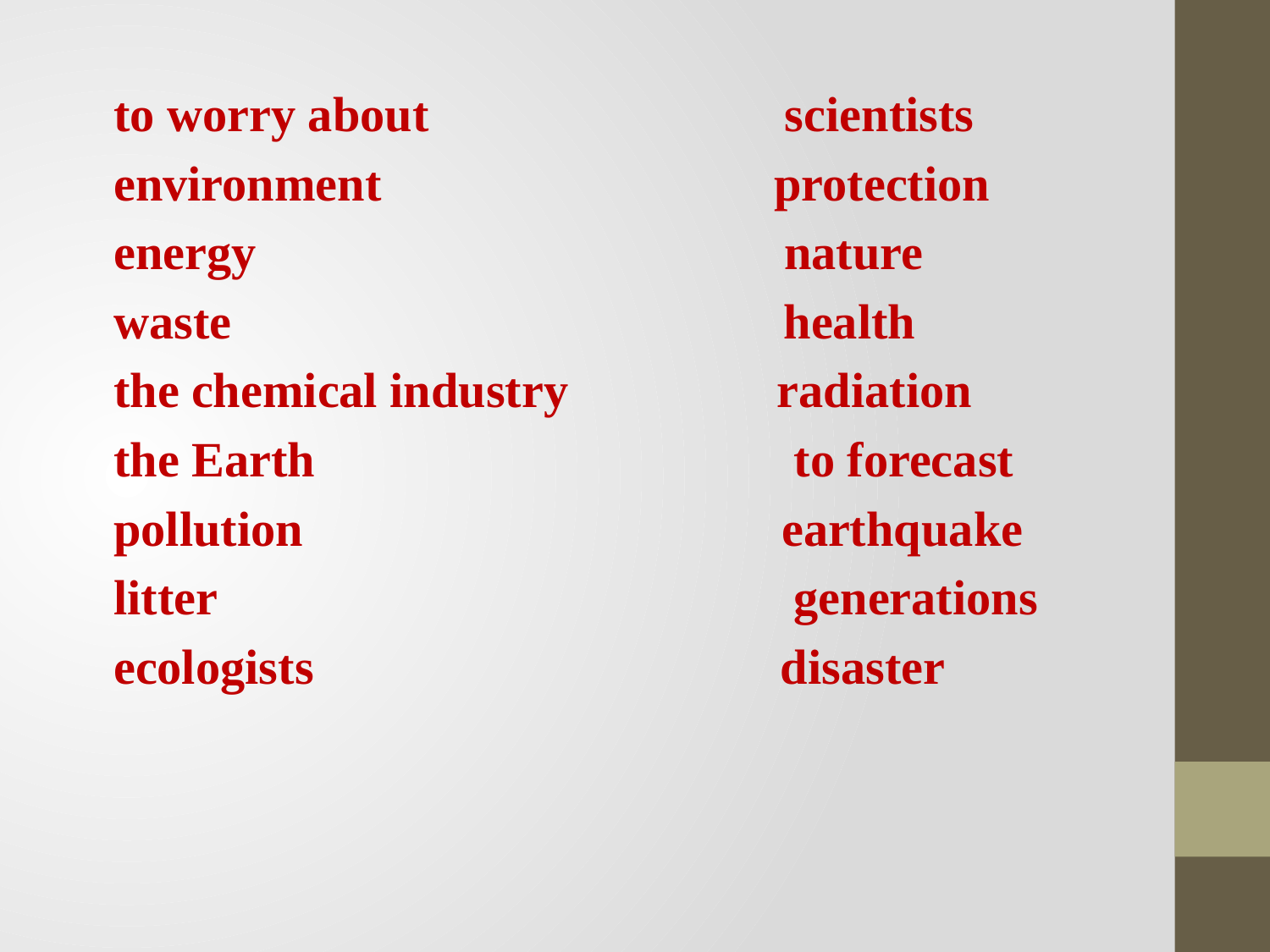

to worry about                             scientists
environment                                protection
energy                                           nature
waste                                             health
the chemical industry                 radiation
the Earth                                       to forecast
pollution                                       earthquake
litter                                               generations
ecologists                                      disaster